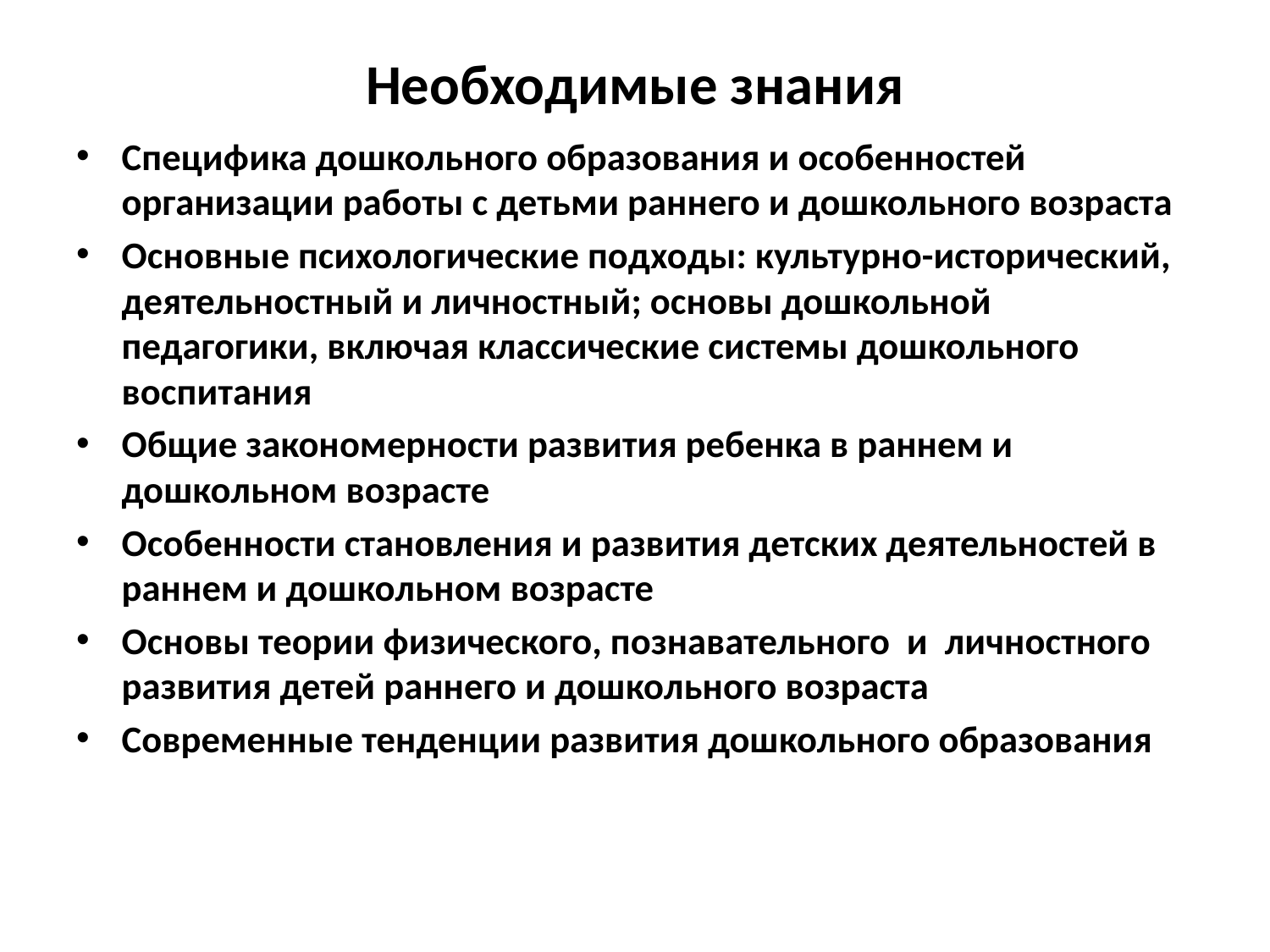

# Необходимые знания
Специфика дошкольного образования и особенностей организации работы с детьми раннего и дошкольного возраста
Основные психологические подходы: культурно-исторический, деятельностный и личностный; основы дошкольной педагогики, включая классические системы дошкольного воспитания
Общие закономерности развития ребенка в раннем и дошкольном возрасте
Особенности становления и развития детских деятельностей в раннем и дошкольном возрасте
Основы теории физического, познавательного  и  личностного развития детей раннего и дошкольного возраста
Современные тенденции развития дошкольного образования